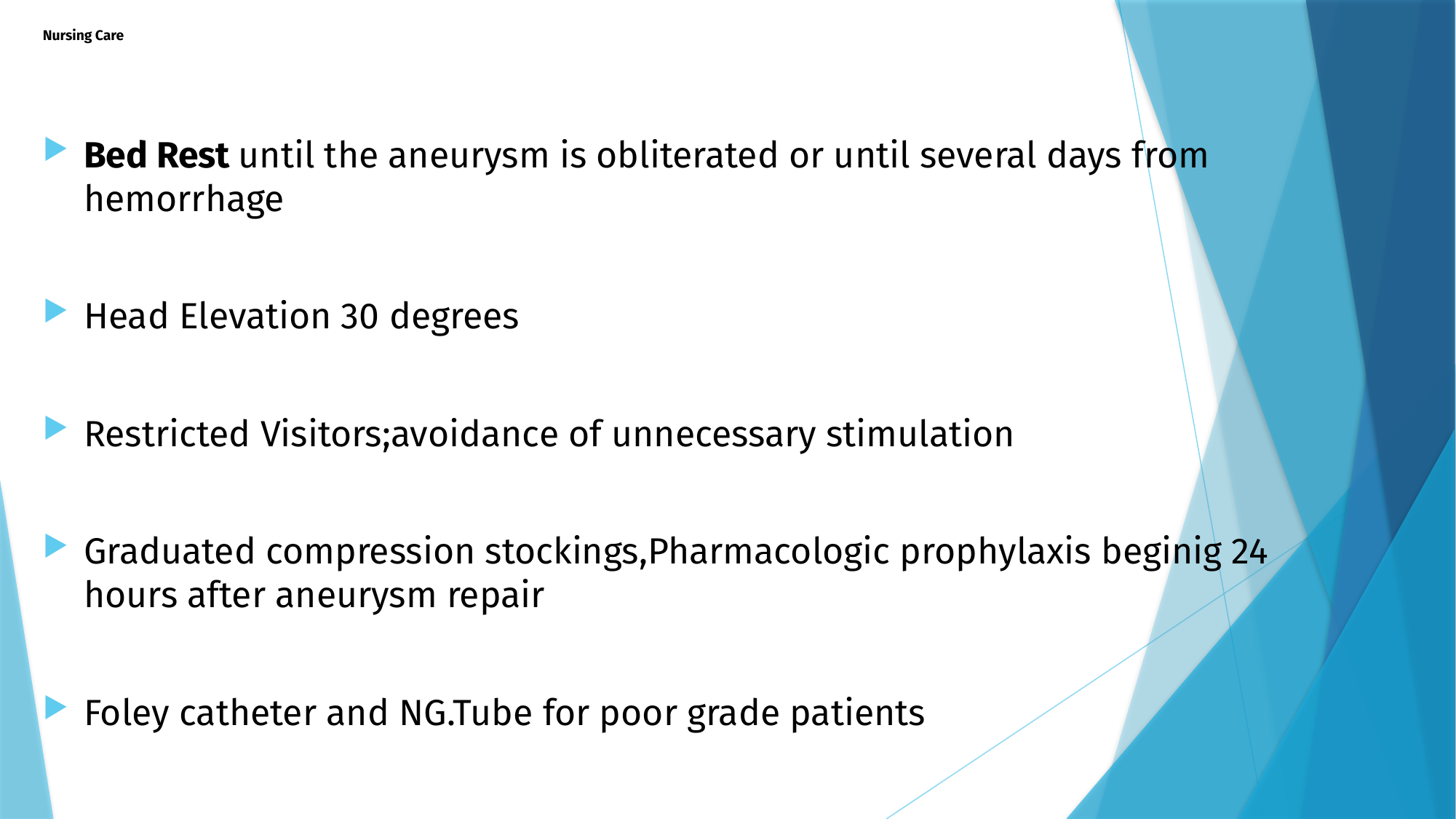

# Nursing Care
Bed Rest until the aneurysm is obliterated or until several days from hemorrhage

Head Elevation 30 degrees

Restricted Visitors;avoidance of unnecessary stimulation

Graduated compression stockings,Pharmacologic prophylaxis beginig 24 hours after aneurysm repair

Foley catheter and NG.Tube for poor grade patients